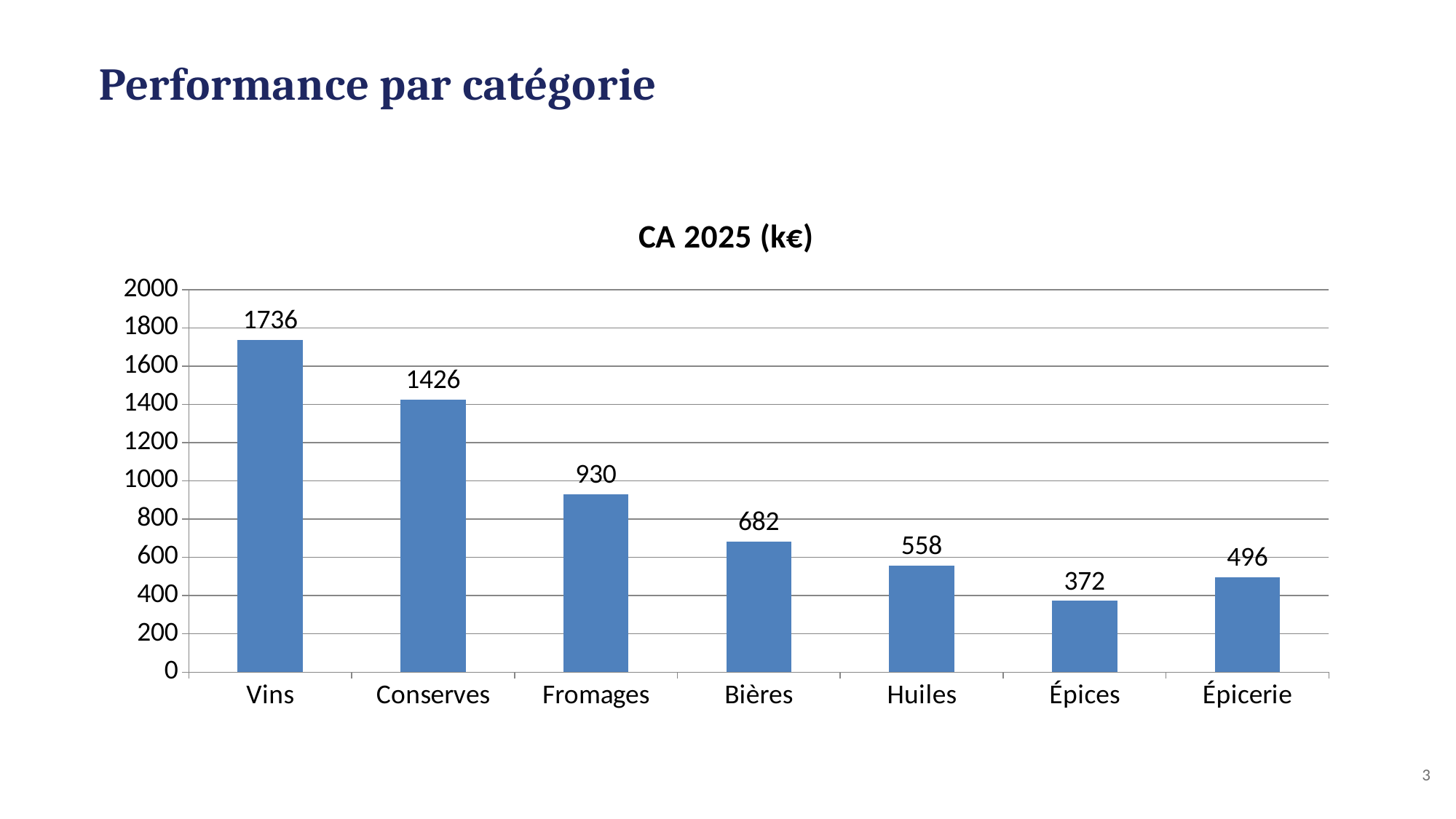

Performance par catégorie

### Chart

| Category | CA 2025 (k€) |
|---|---|
| Vins | 1736.0 |
| Conserves | 1426.0 |
| Fromages | 930.0 |
| Bières | 682.0 |
| Huiles | 558.0 |
| Épices | 372.0 |
| Épicerie | 496.0 |
3